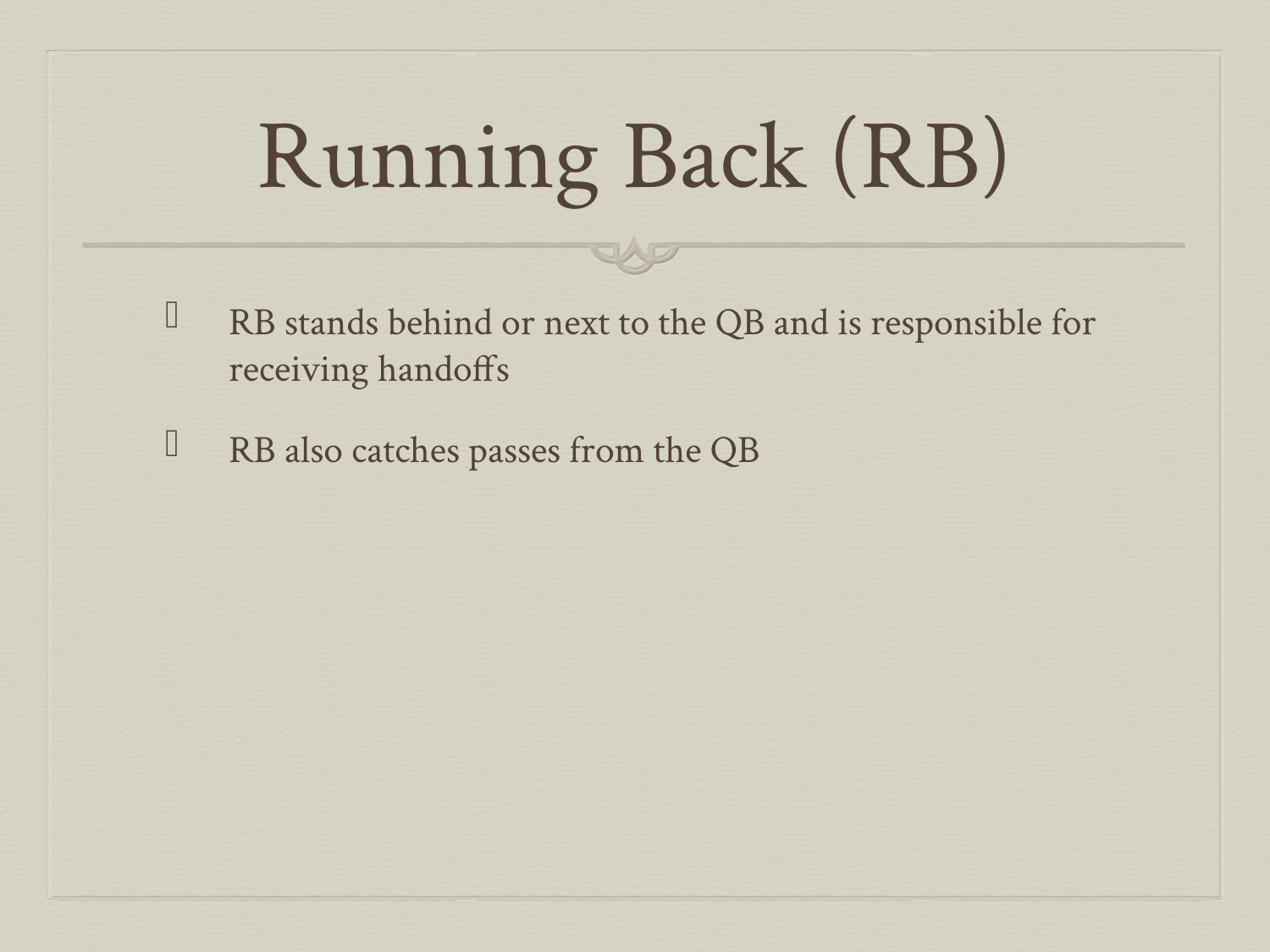

# Running Back (RB)
RB stands behind or next to the QB and is responsible for receiving handoffs
RB also catches passes from the QB